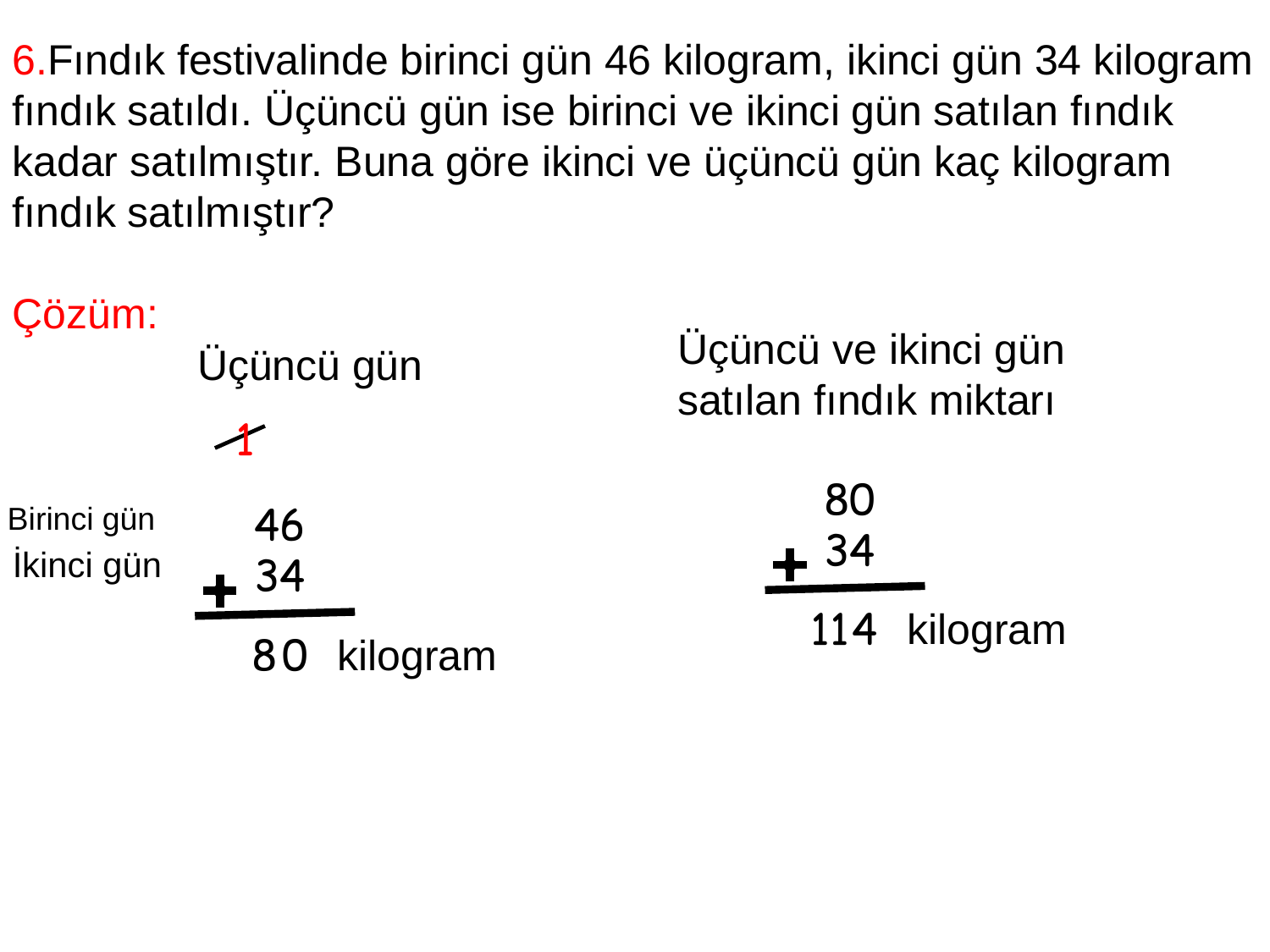

6.Fındık festivalinde birinci gün 46 kilogram, ikinci gün 34 kilogram fındık satıldı. Üçüncü gün ise birinci ve ikinci gün satılan fındık kadar satılmıştır. Buna göre ikinci ve üçüncü gün kaç kilogram fındık satılmıştır?

Çözüm:
Üçüncü ve ikinci gün satılan fındık miktarı
Üçüncü gün
1
80
34
Birinci gün
46
34
İkinci gün

11
4
kilogram
8
0
kilogram